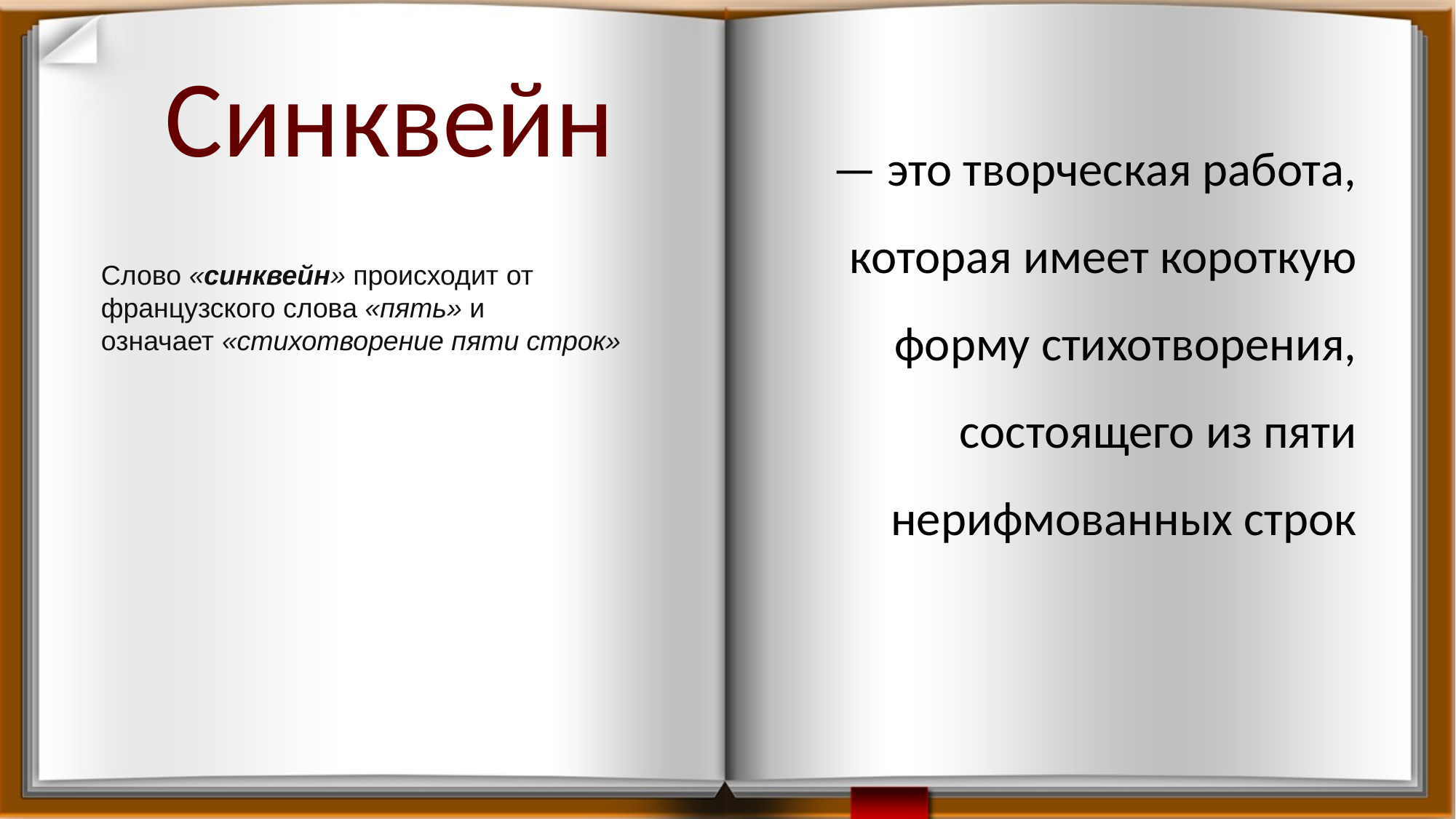

# Синквейн
— это творческая работа, которая имеет короткую форму стихотворения, состоящего из пяти нерифмованных строк
Слово «синквейн» происходит от французского слова «пять» и означает «стихотворение пяти строк»